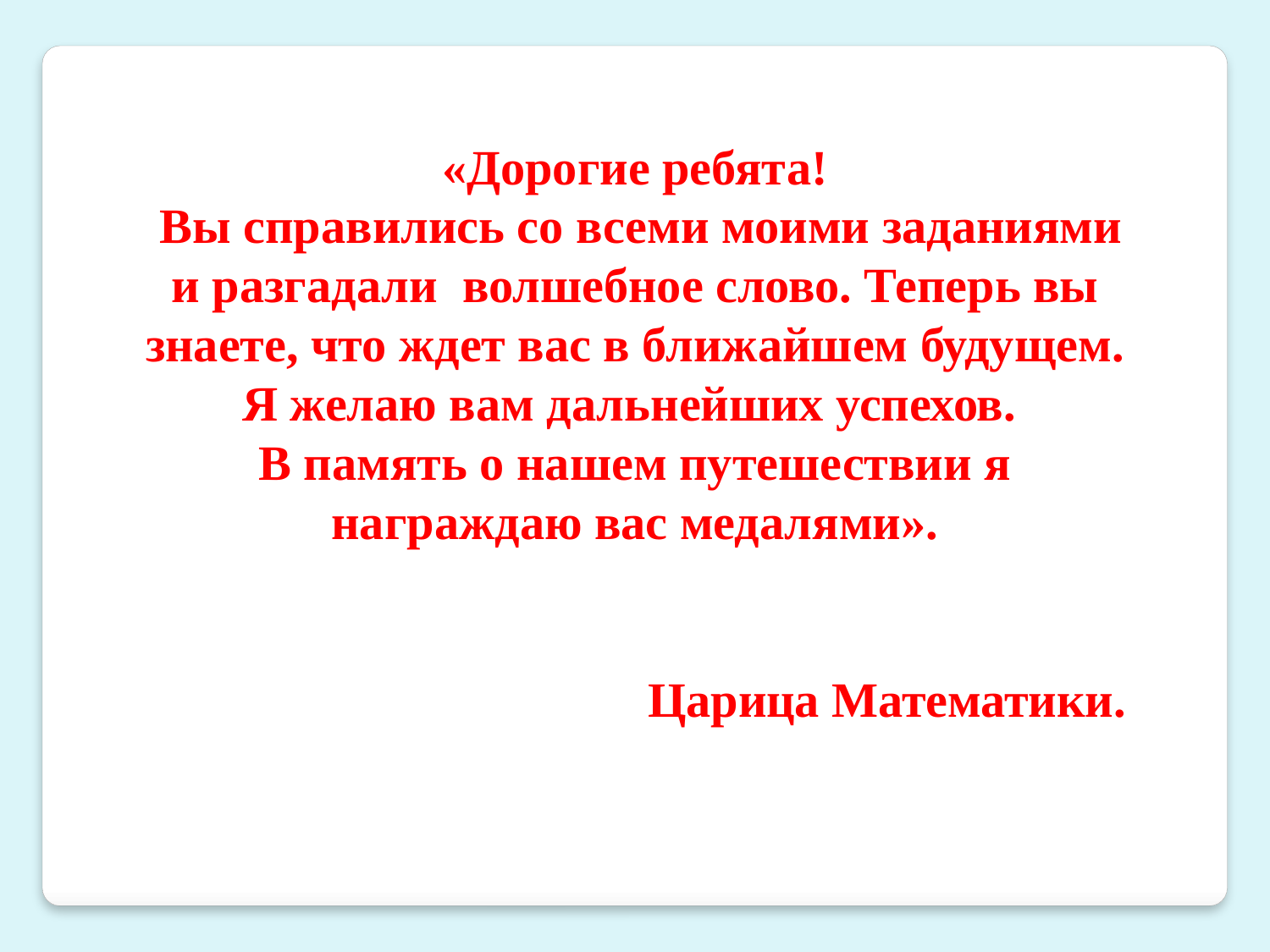

«Дорогие ребята!
 Вы справились со всеми моими заданиями и разгадали  волшебное слово. Теперь вы знаете, что ждет вас в ближайшем будущем.
Я желаю вам дальнейших успехов.
В память о нашем путешествии я награждаю вас медалями».

                                         Царица Математики.